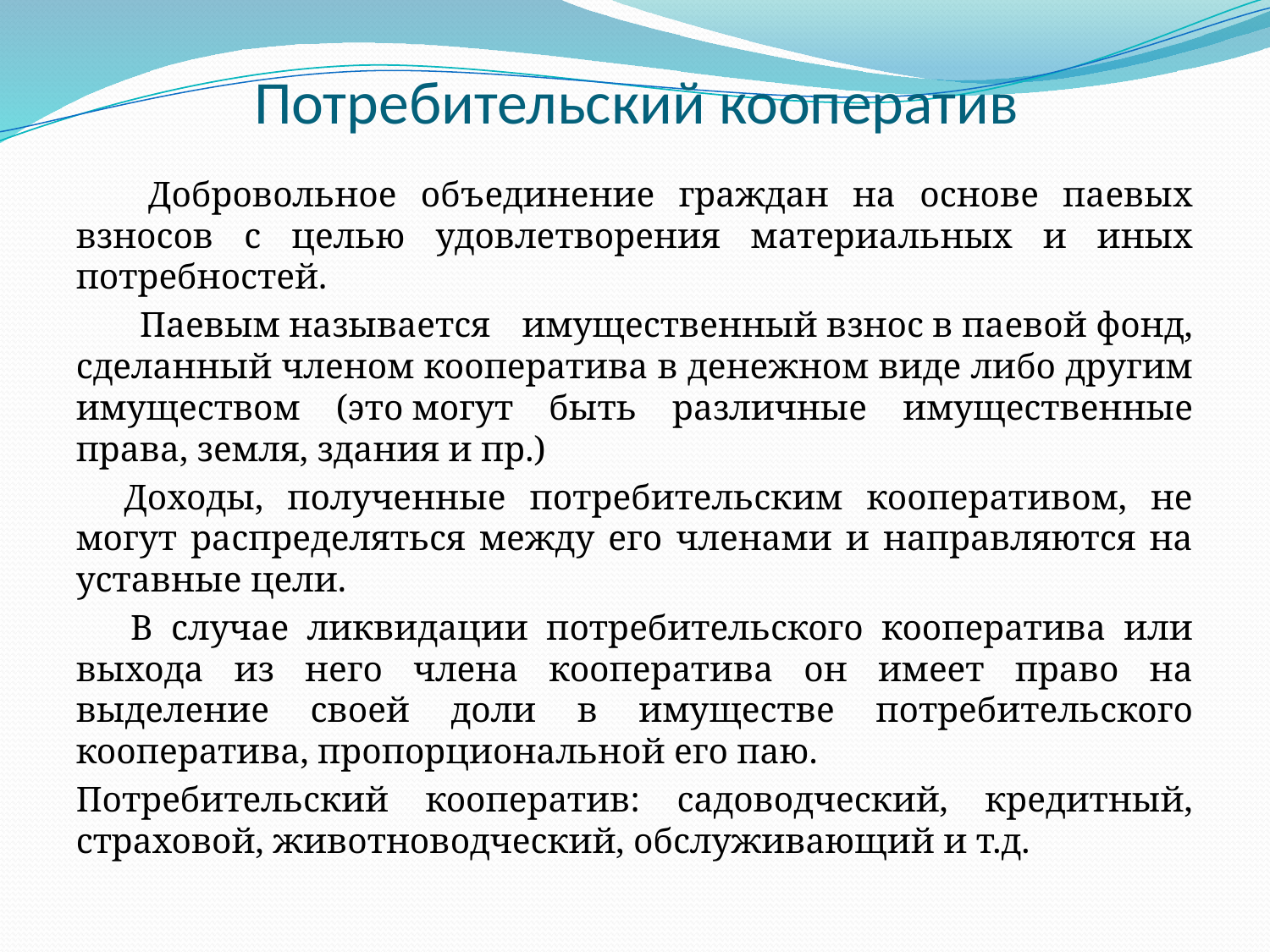

# Потребительский кооператив
   Добровольное объединение граждан на основе паевых взносов с целью удовлетворения материальных и иных потребностей.
  Паевым называется имущественный взнос в паевой фонд, сделанный членом кооператива в денежном виде либо другим имуществом (это могут быть различные имущественные права, земля, здания и пр.)
  Доходы, полученные потребительским кооперативом, не могут распределяться между его членами и направляются на уставные цели.
   В случае ликвидации потребительского кооператива или выхода из него члена кооператива он имеет право на выделение своей доли в имуществе потребительского кооператива, пропорциональной его паю.
Потребительский кооператив: садоводческий, кредитный, страховой, животноводческий, обслуживающий и т.д.